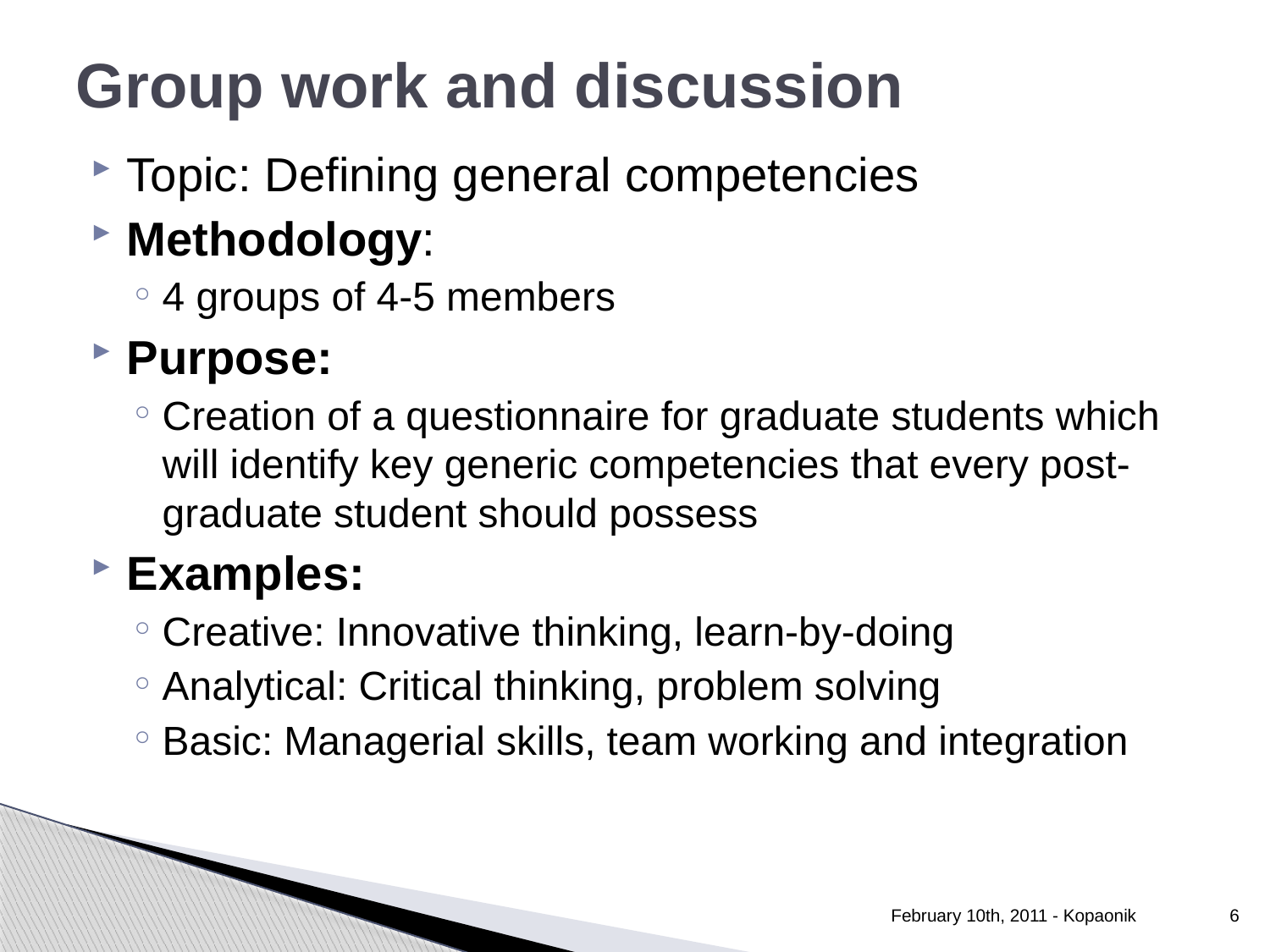

# Group work and discussion
Topic: Defining general competencies
Methodology:
4 groups of 4-5 members
Purpose:
Creation of a questionnaire for graduate students which will identify key generic competencies that every post-graduate student should possess
Examples:
Creative: Innovative thinking, learn-by-doing
Analytical: Critical thinking, problem solving
Basic: Managerial skills, team working and integration
February 10th, 2011 - Kopaonik
6